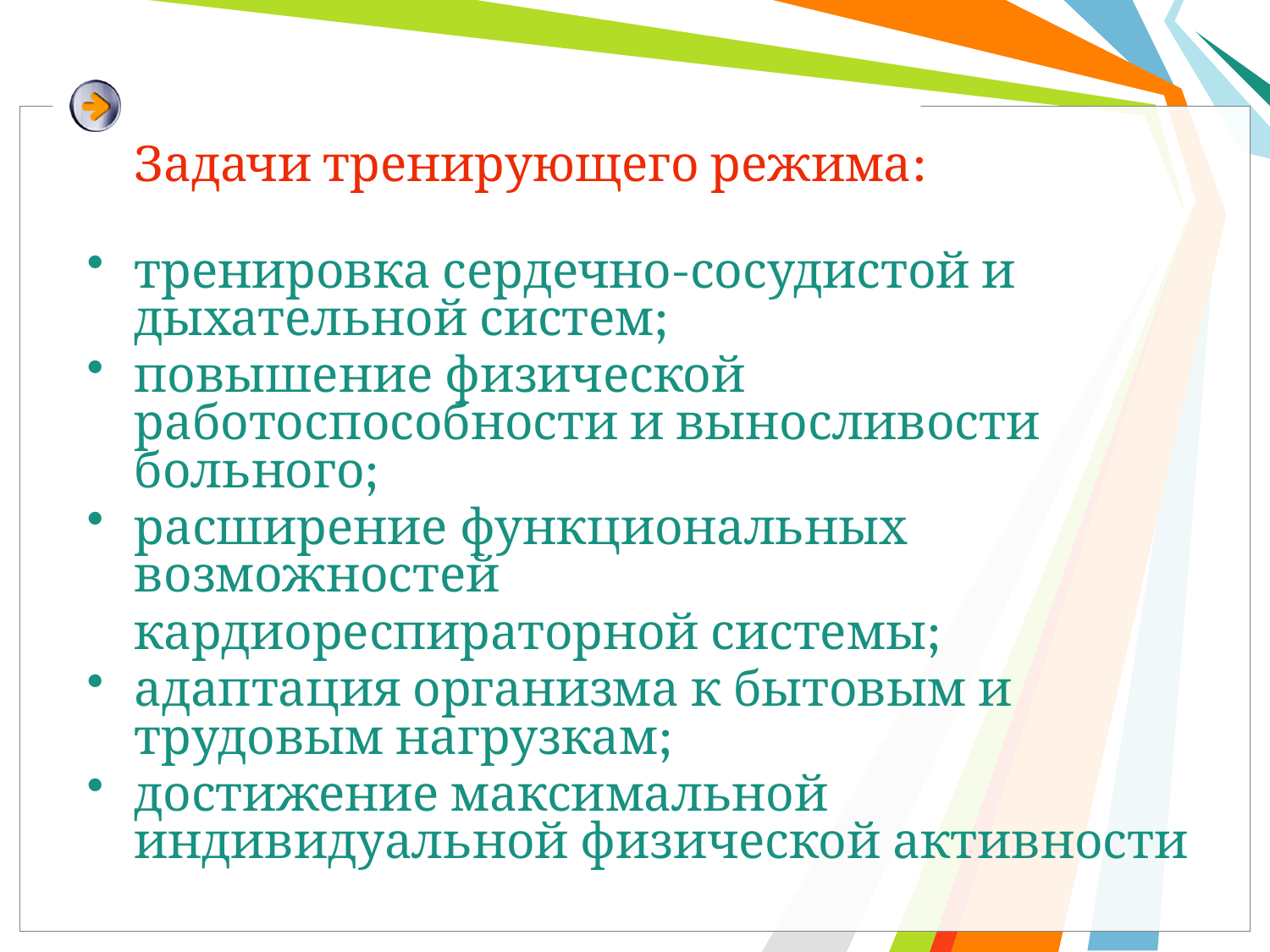

#
	Задачи тренирующего режима:

тренировка сердечно-сосудистой и дыхательной систем;
повышение физической работоспособности и выносливости больного;
расширение функциональных возможностей
	кардиореспираторной системы;
адаптация организма к бытовым и трудовым нагрузкам;
достижение максимальной индивидуальной физической активности